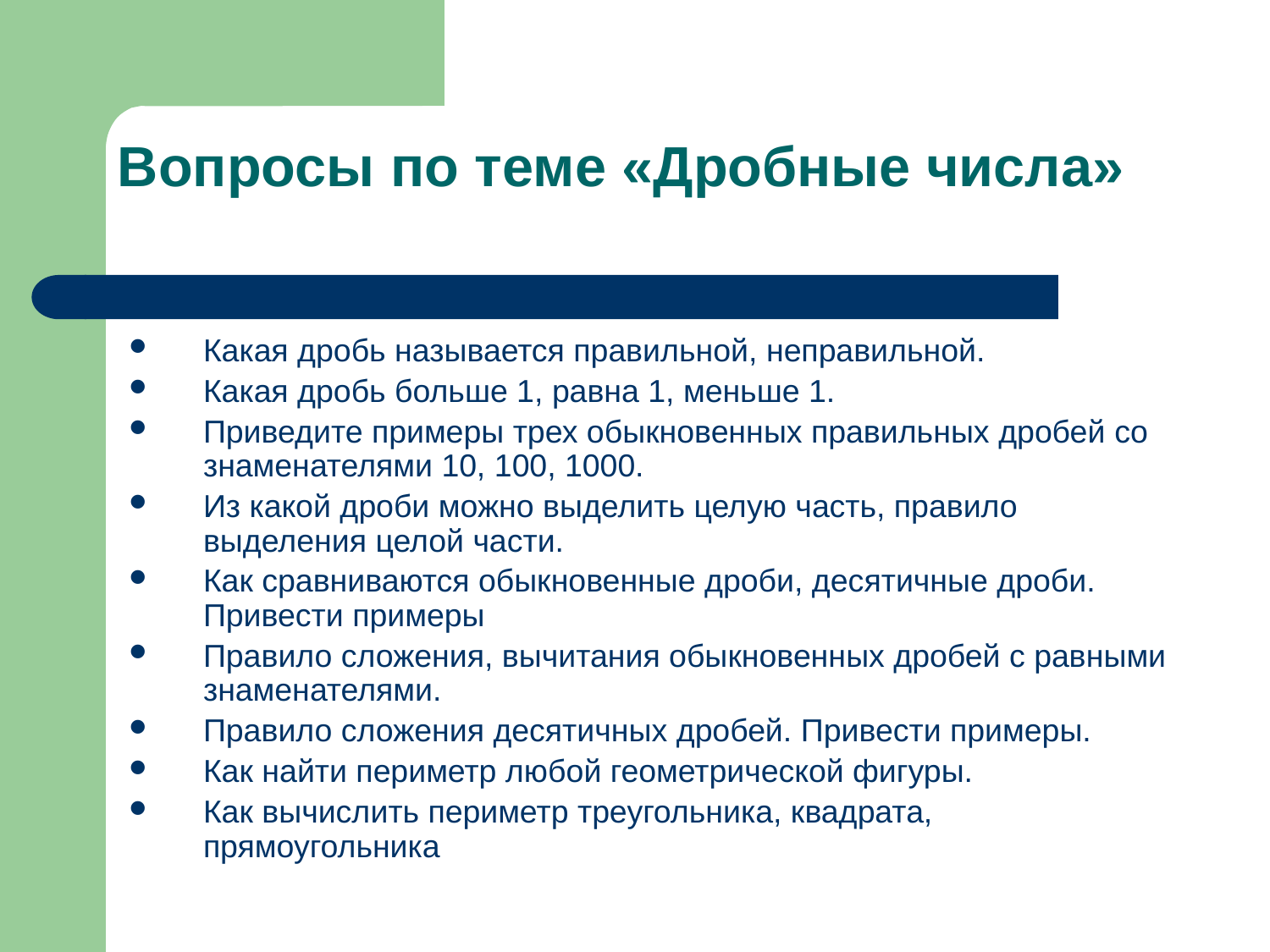

# Вопросы по теме «Дробные числа»
Какая дробь называется правильной, неправильной.
Какая дробь больше 1, равна 1, меньше 1.
Приведите примеры трех обыкновенных правильных дробей co знаменателями 10, 100, 1000.
Из какой дроби можно выделить целую часть, правило выделения целой части.
Как сравниваются обыкновенные дроби, десятичные дроби. Привести примеры
Правило сложения, вычитания обыкновенных дробей с равными знаменателями.
Правило сложения десятичных дробей. Привести примеры.
Как найти периметр любой геометрической фигуры.
Как вычислить периметр треугольника, квадрата, прямоугольника